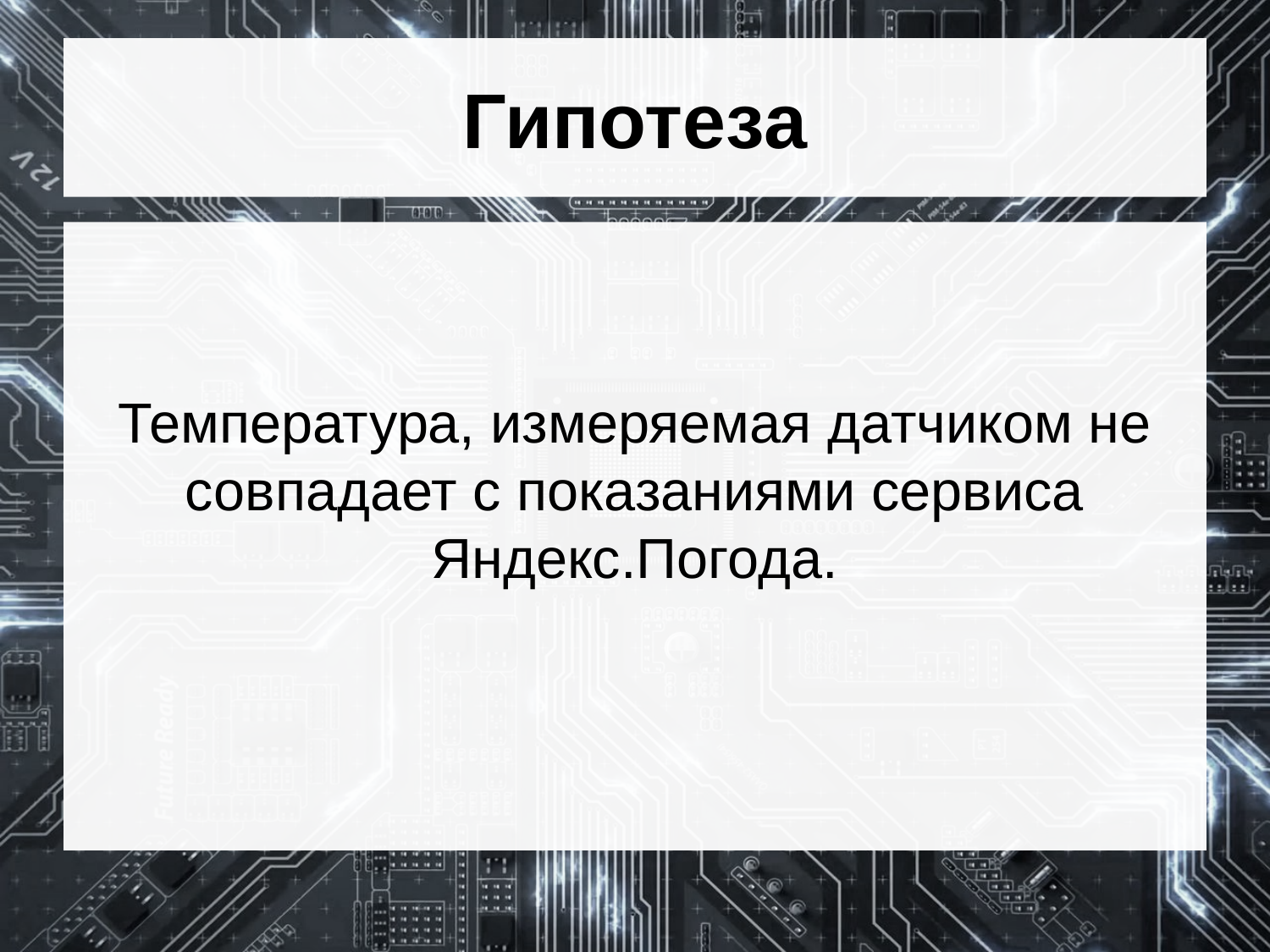

# Гипотеза

Температура, измеряемая датчиком не совпадает с показаниями сервиса Яндекс.Погода.